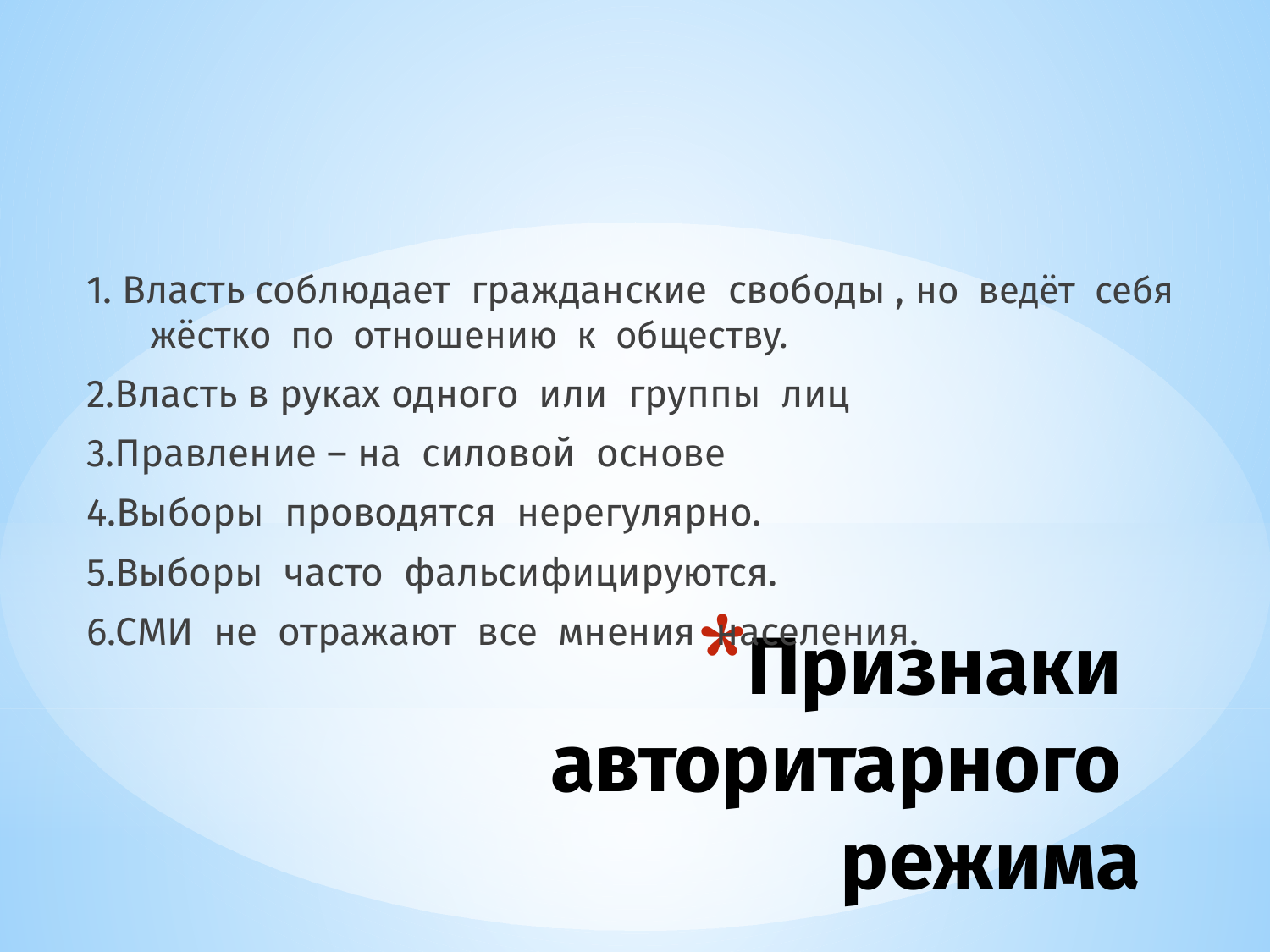

1. Власть соблюдает  гражданские  свободы , но  ведёт  себя  жёстко  по  отношению  к  обществу.
 2.Власть в руках одного  или  группы  лиц
 3.Правление – на  силовой  основе
 4.Выборы  проводятся  нерегулярно.
 5.Выборы  часто  фальсифицируются.
 6.СМИ  не  отражают  все  мнения  населения.
# Признаки  авторитарного  режима